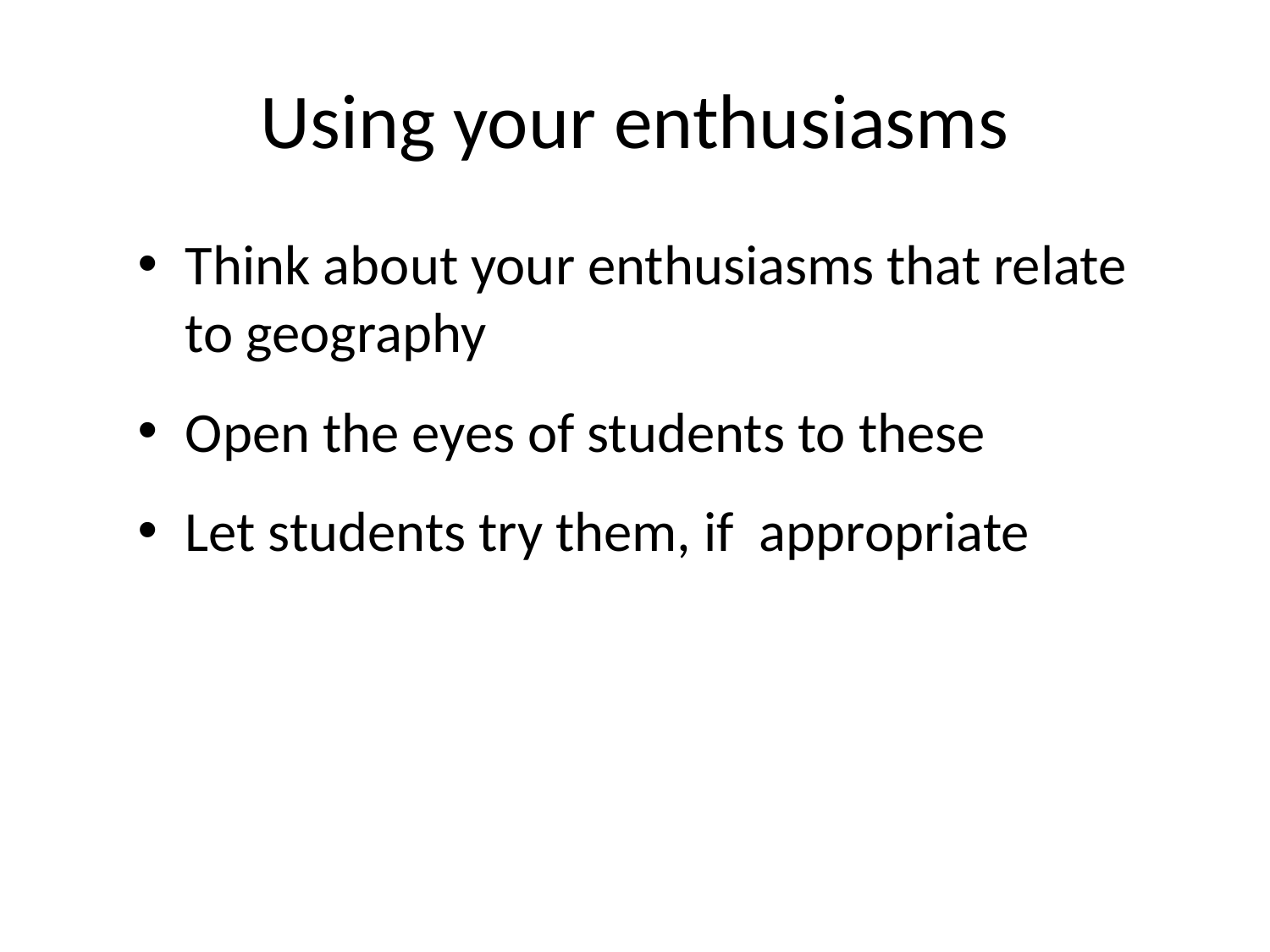

# Using your enthusiasms
Think about your enthusiasms that relate to geography
Open the eyes of students to these
Let students try them, if  appropriate